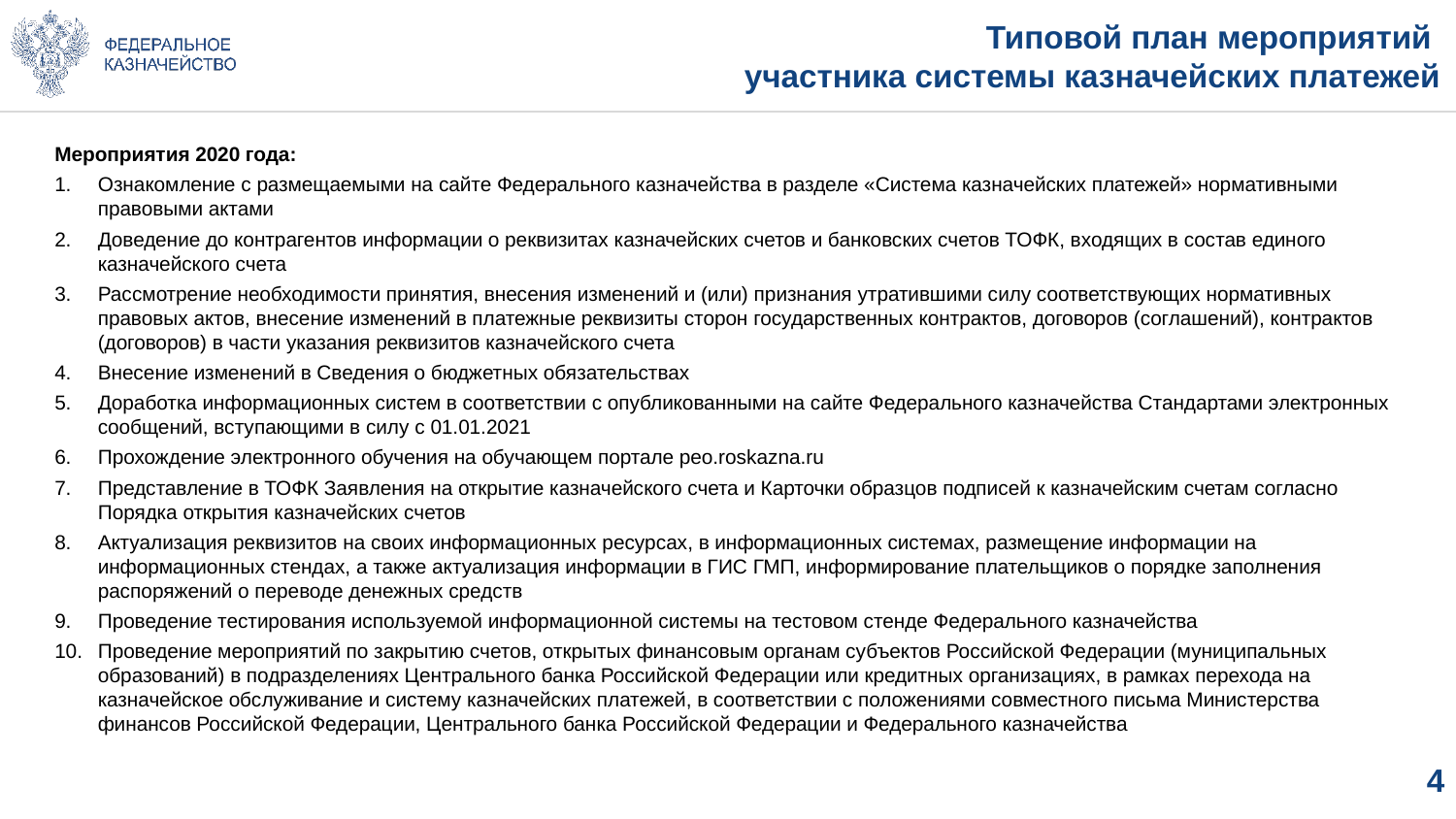

# Типовой план мероприятий участника системы казначейских платежей
Мероприятия 2020 года:
Ознакомление с размещаемыми на сайте Федерального казначейства в разделе «Система казначейских платежей» нормативными правовыми актами
Доведение до контрагентов информации о реквизитах казначейских счетов и банковских счетов ТОФК, входящих в состав единого казначейского счета
Рассмотрение необходимости принятия, внесения изменений и (или) признания утратившими силу соответствующих нормативных правовых актов, внесение изменений в платежные реквизиты сторон государственных контрактов, договоров (соглашений), контрактов (договоров) в части указания реквизитов казначейского счета
Внесение изменений в Сведения о бюджетных обязательствах
Доработка информационных систем в соответствии с опубликованными на сайте Федерального казначейства Стандартами электронных сообщений, вступающими в силу с 01.01.2021
Прохождение электронного обучения на обучающем портале peo.roskazna.ru
Представление в ТОФК Заявления на открытие казначейского счета и Карточки образцов подписей к казначейским счетам согласно Порядка открытия казначейских счетов
Актуализация реквизитов на своих информационных ресурсах, в информационных системах, размещение информации на информационных стендах, а также актуализация информации в ГИС ГМП, информирование плательщиков о порядке заполнения распоряжений о переводе денежных средств
Проведение тестирования используемой информационной системы на тестовом стенде Федерального казначейства
Проведение мероприятий по закрытию счетов, открытых финансовым органам субъектов Российской Федерации (муниципальных образований) в подразделениях Центрального банка Российской Федерации или кредитных организациях, в рамках перехода на казначейское обслуживание и систему казначейских платежей, в соответствии с положениями совместного письма Министерства финансов Российской Федерации, Центрального банка Российской Федерации и Федерального казначейства